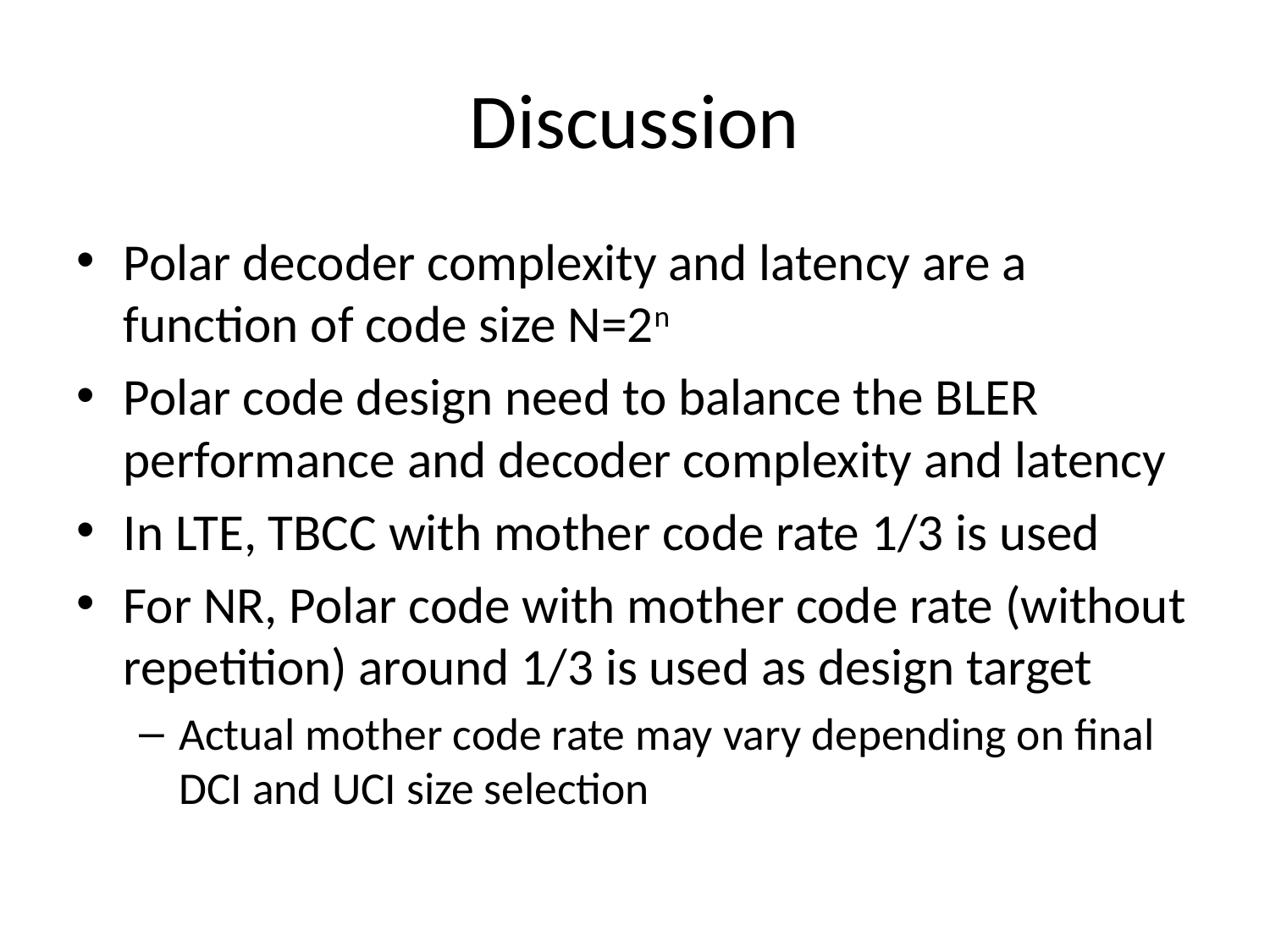

# Discussion
Polar decoder complexity and latency are a function of code size N=2n
Polar code design need to balance the BLER performance and decoder complexity and latency
In LTE, TBCC with mother code rate 1/3 is used
For NR, Polar code with mother code rate (without repetition) around 1/3 is used as design target
Actual mother code rate may vary depending on final DCI and UCI size selection